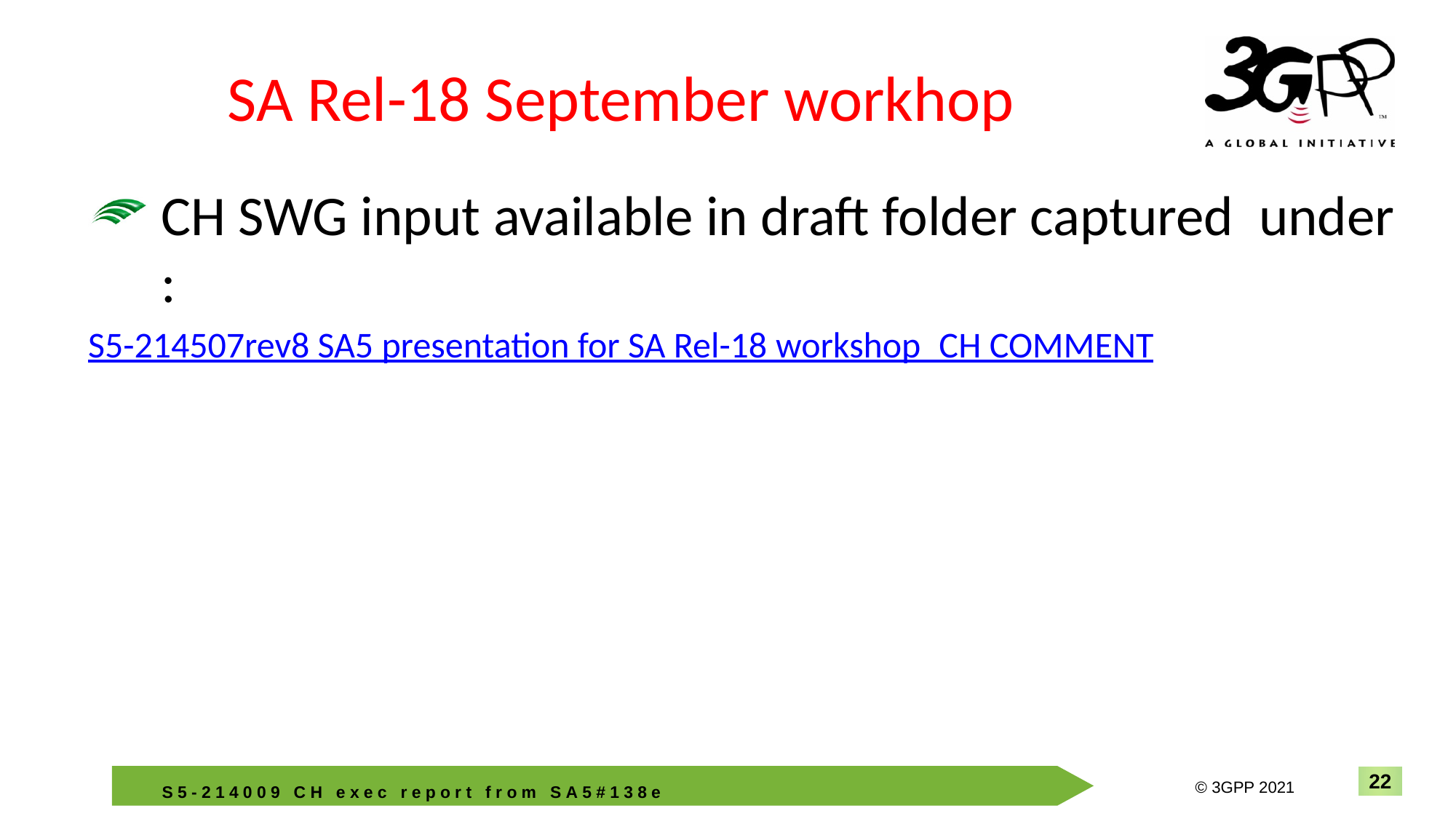

# SA Rel-18 September workhop
CH SWG input available in draft folder captured  under :
S5-214507rev8 SA5 presentation for SA Rel-18 workshop_CH COMMENT